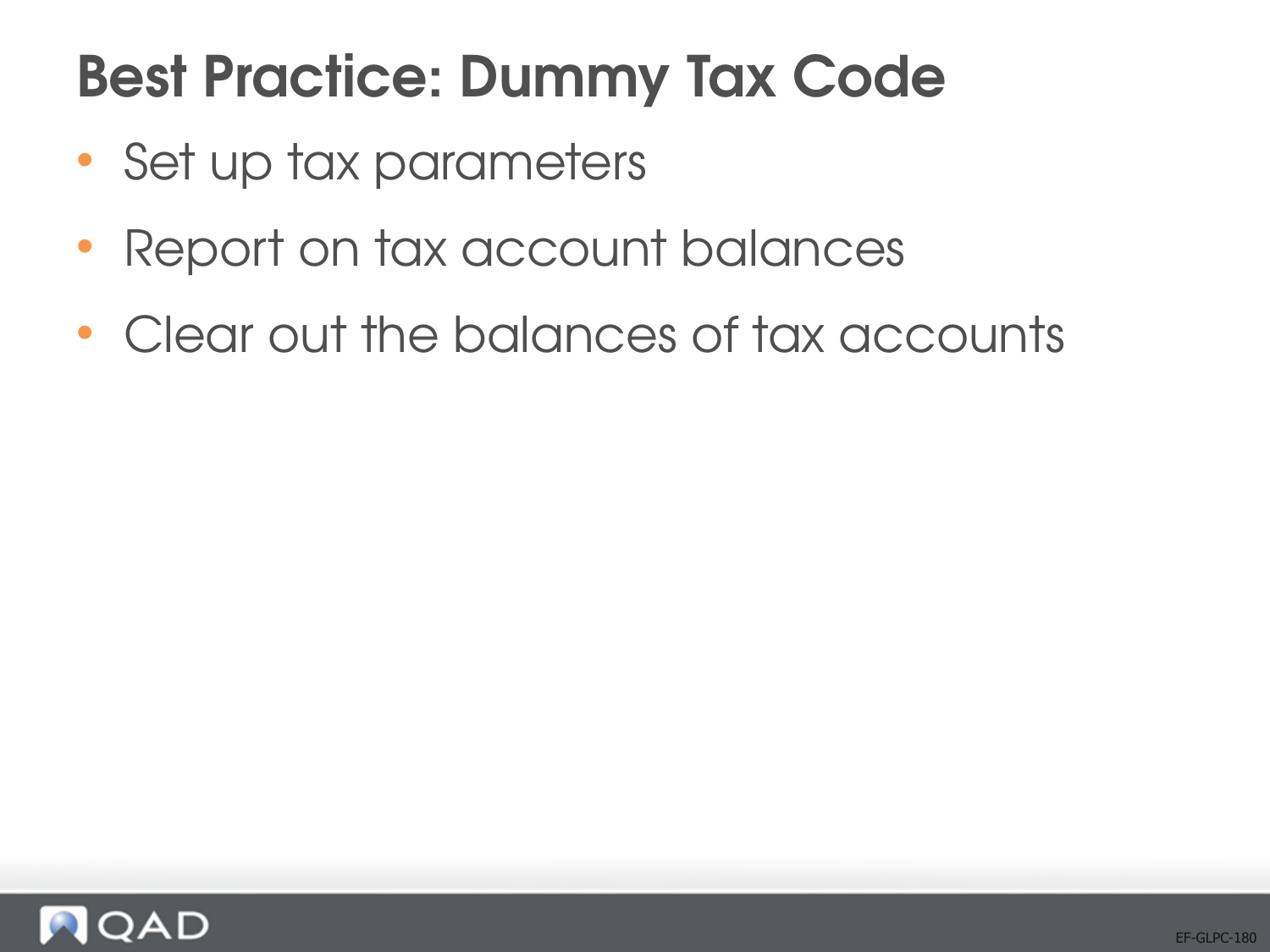

# Best Practice: Dummy Tax Code
Set up tax parameters
Report on tax account balances
Clear out the balances of tax accounts

EF-GLPC-180